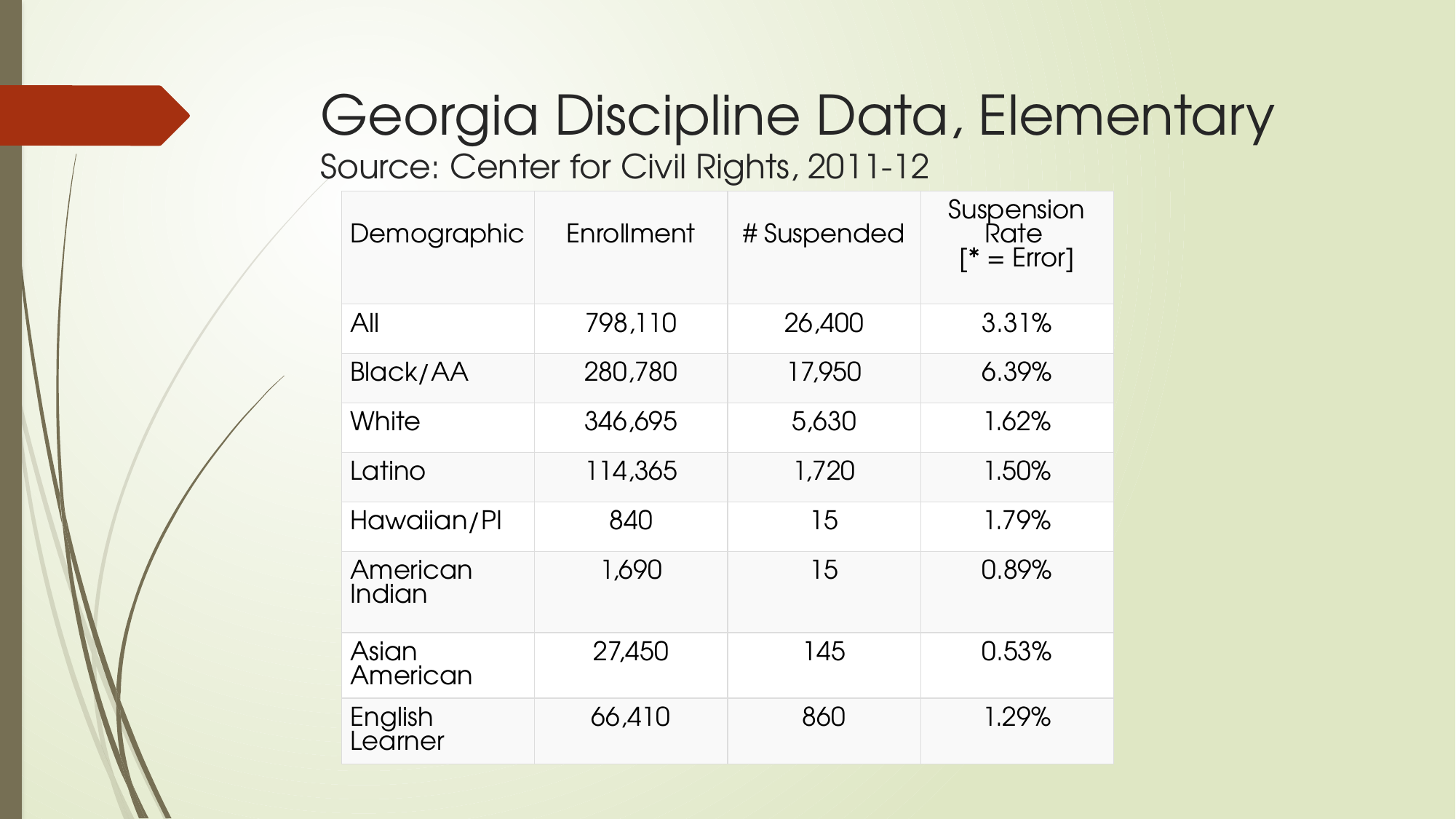

# Georgia Discipline Data, Elementary Source: Center for Civil Rights, 2011-12
| Demographic | Enrollment | # Suspended | Suspension Rate  [\* = Error] |
| --- | --- | --- | --- |
| All | 798,110 | 26,400 | 3.31% |
| Black/AA | 280,780 | 17,950 | 6.39% |
| White | 346,695 | 5,630 | 1.62% |
| Latino | 114,365 | 1,720 | 1.50% |
| Hawaiian/PI | 840 | 15 | 1.79% |
| American Indian | 1,690 | 15 | 0.89% |
| Asian American | 27,450 | 145 | 0.53% |
| English Learner | 66,410 | 860 | 1.29% |